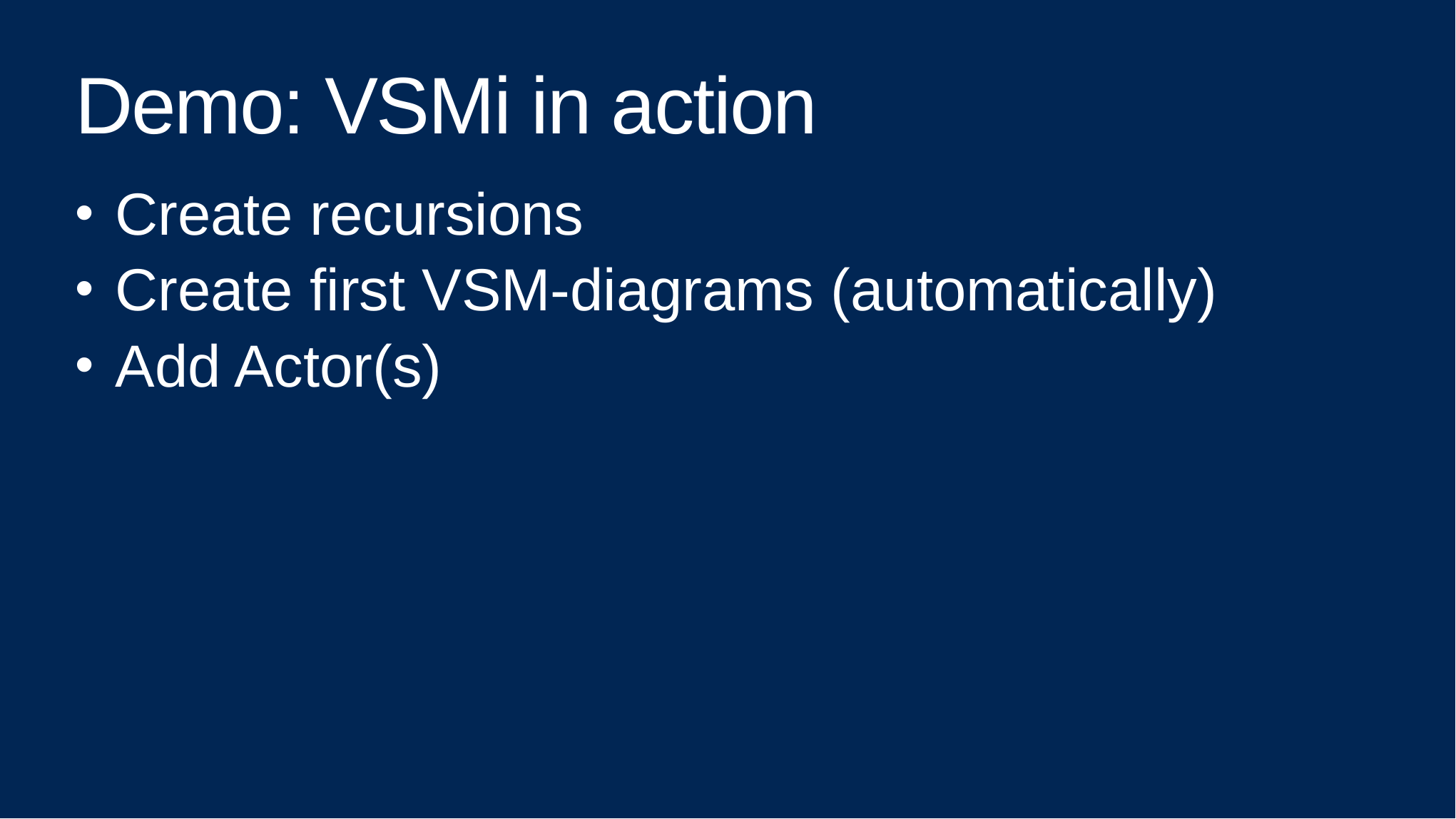

# Demo: VSMi in action
Create recursions
Create first VSM-diagrams (automatically)
Add Actor(s)